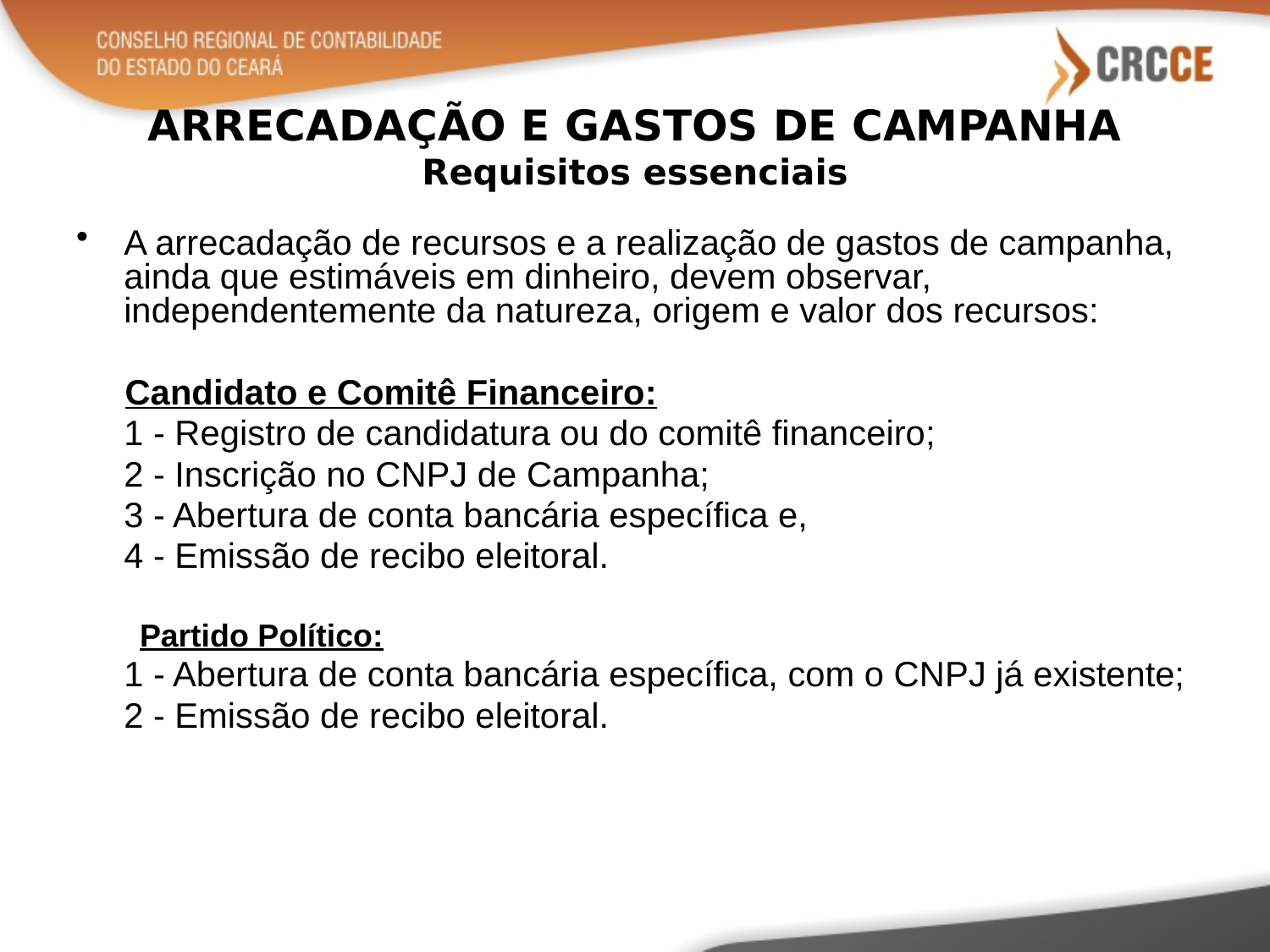

# ARRECADAÇÃO E GASTOS DE CAMPANHA Requisitos essenciais
A arrecadação de recursos e a realização de gastos de campanha, ainda que estimáveis em dinheiro, devem observar, independentemente da natureza, origem e valor dos recursos:

     Candidato e Comitê Financeiro:
	1 - Registro de candidatura ou do comitê financeiro;
	2 - Inscrição no CNPJ de Campanha;
	3 - Abertura de conta bancária específica e,
	4 - Emissão de recibo eleitoral.

Partido Político:
	1 - Abertura de conta bancária específica, com o CNPJ já existente;
	2 - Emissão de recibo eleitoral.